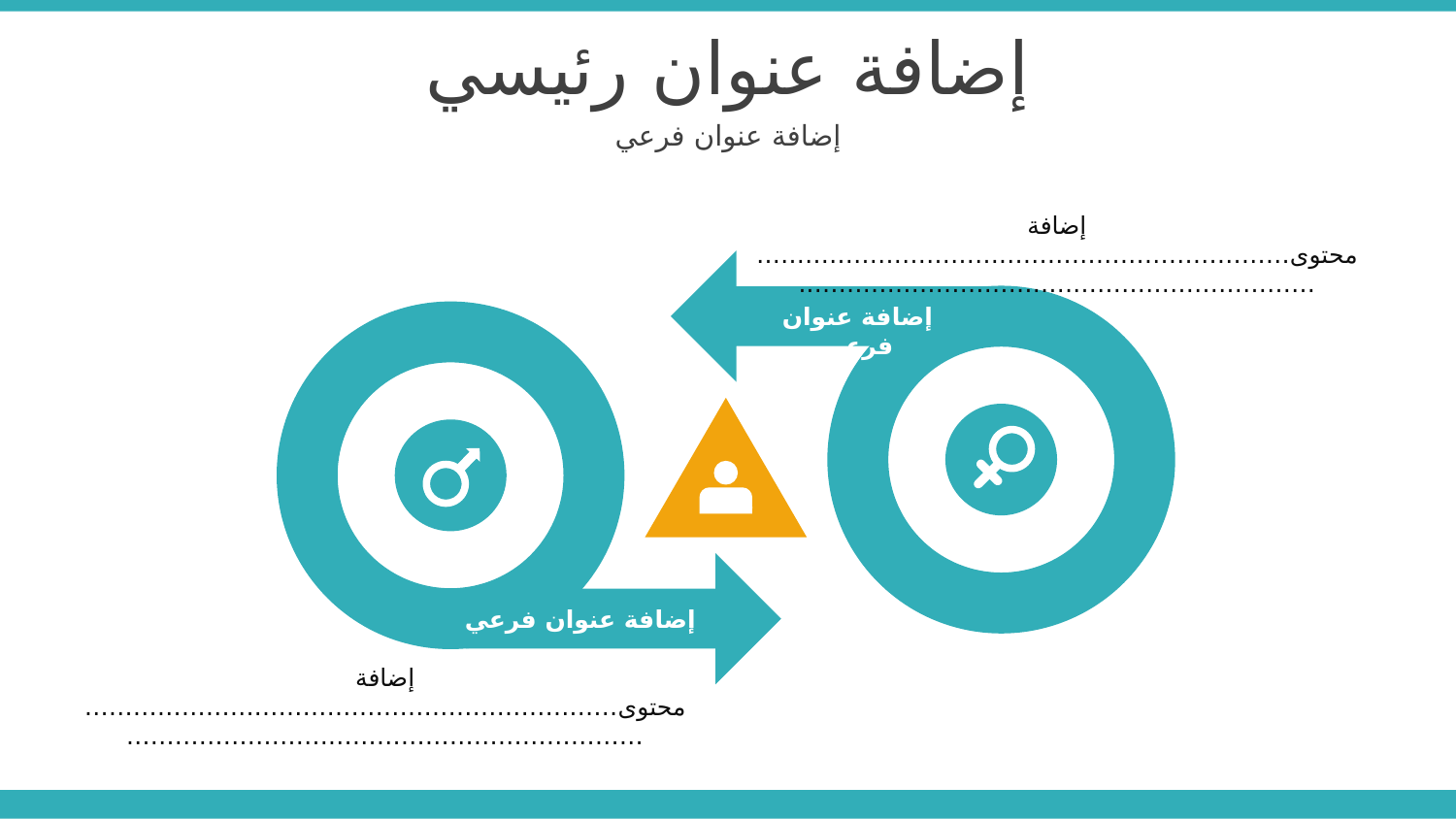

إضافة عنوان رئيسي
إضافة عنوان فرعي
إضافة محتوى………………………………………………………………………………………………………………….

إضافة عنوان فرعي

إضافة عنوان فرعي
إضافة محتوى………………………………………………………………………………………………………………….